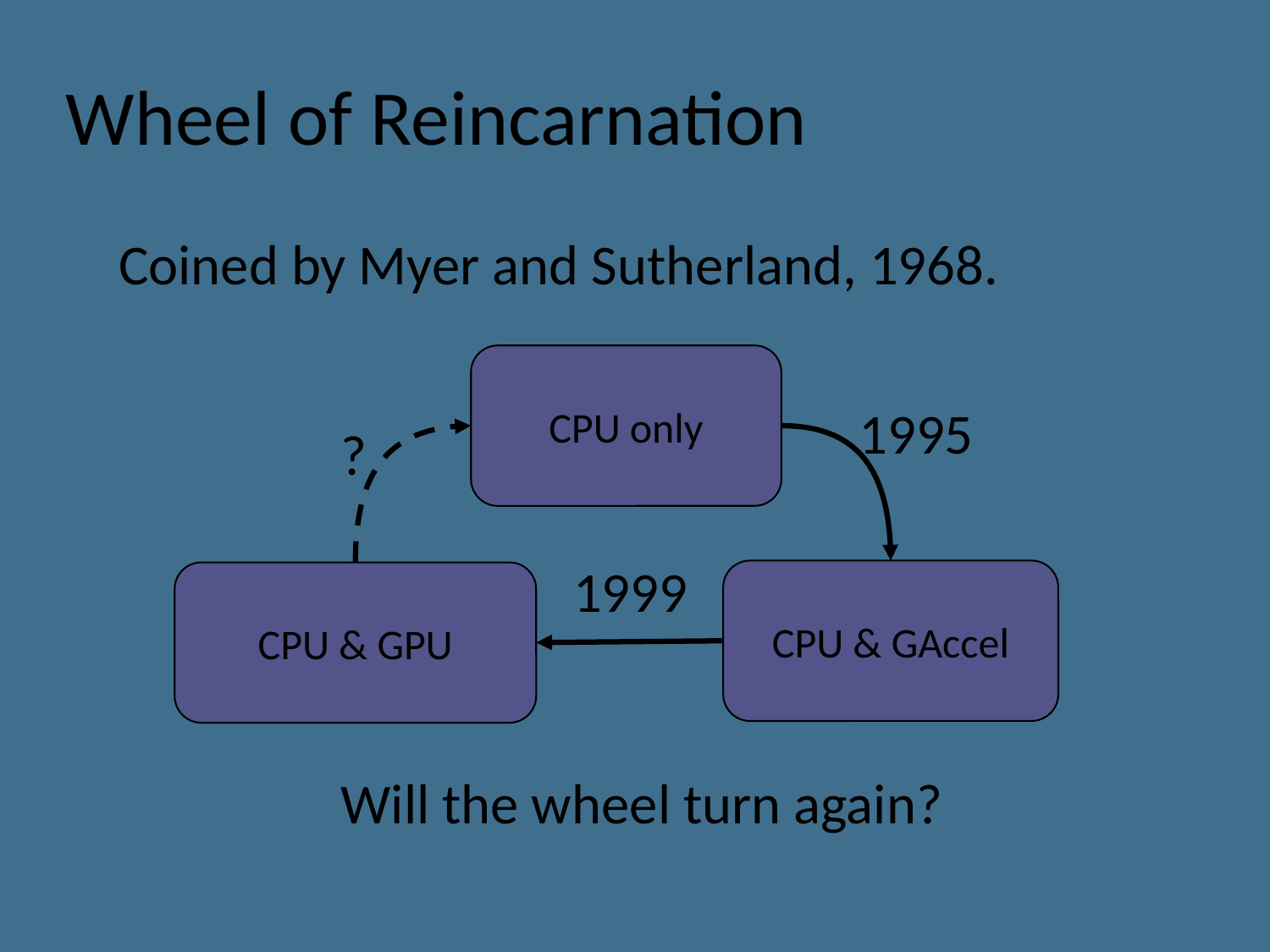

# Wheel of Reincarnation
Coined by Myer and Sutherland, 1968.
CPU only
1995
?
1999
CPU & GAccel
CPU & GPU
Will the wheel turn again?